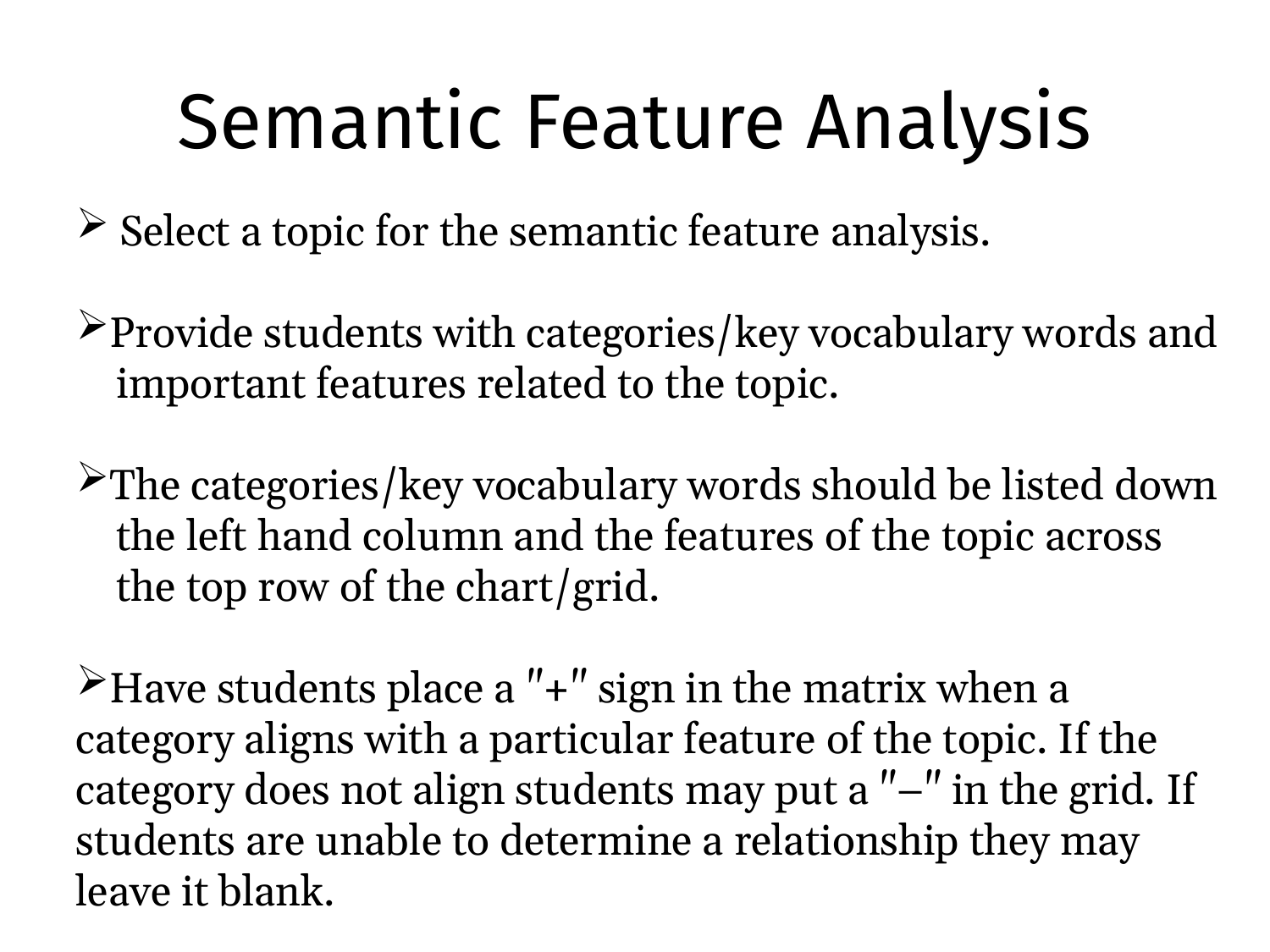

# Semantic Feature Analysis
 Select a topic for the semantic feature analysis.

Provide students with categories/key vocabulary words and
    important features related to the topic.

The categories/key vocabulary words should be listed down
    the left hand column and the features of the topic across
    the top row of the chart/grid.

Have students place a "+" sign in the matrix when a category aligns with a particular feature of the topic. If the category does not align students may put a "–" in the grid. If students are unable to determine a relationship they may leave it blank.